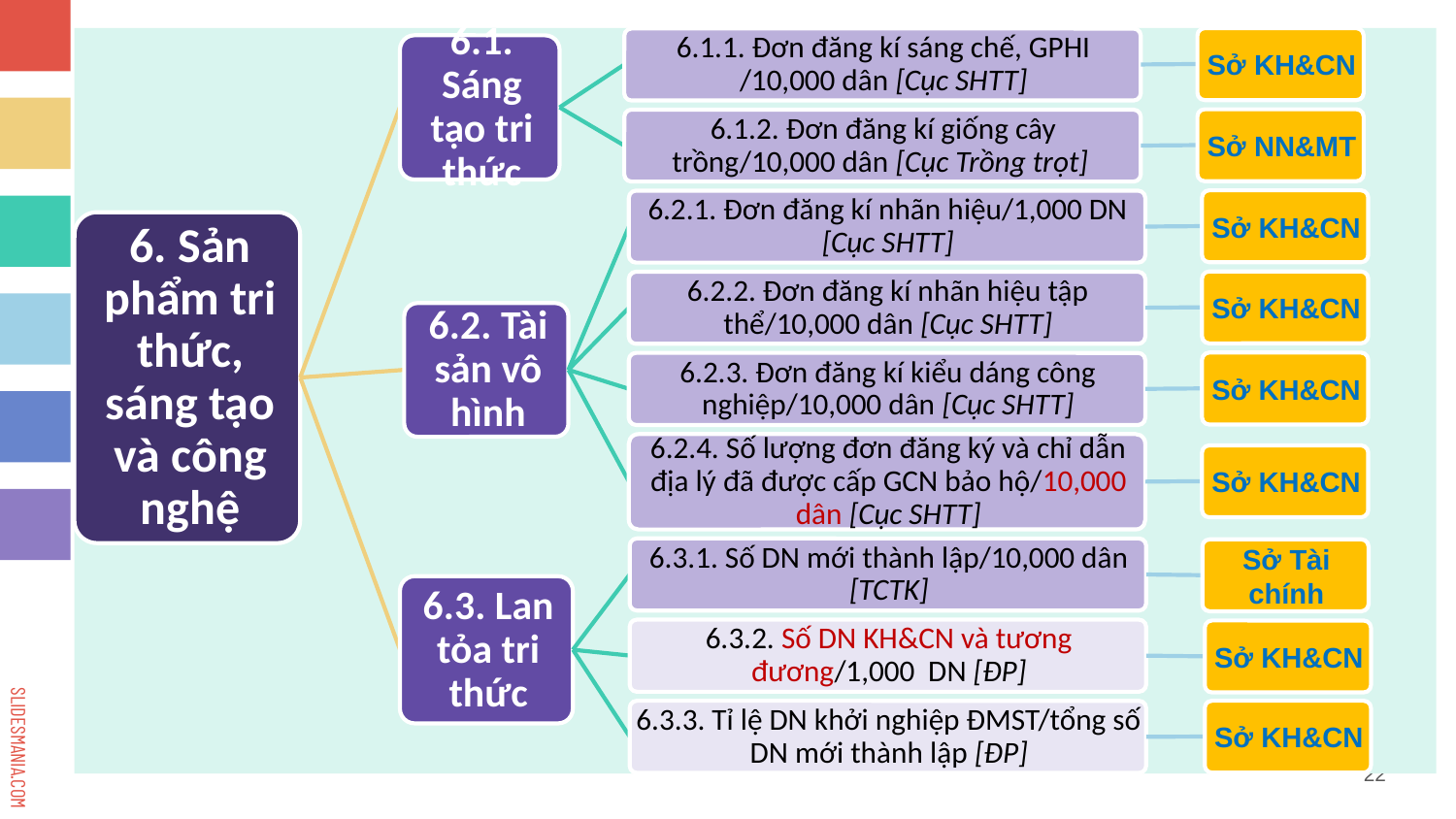

6. Sản phẩm tri thức, sáng tạo và công nghệ

6.1. Sáng tạo tri thức

6.1.1. Đơn đăng kí sáng chế, GPHI /10,000 dân [Cục SHTT]

Sở KH&CN

6.1.2. Đơn đăng kí giống cây trồng/10,000 dân [Cục Trồng trọt]

Sở NN&MT

6.2. Tài sản vô hình

6.2.1. Đơn đăng kí nhãn hiệu/1,000 DN [Cục SHTT]

Sở KH&CN

6.2.2. Đơn đăng kí nhãn hiệu tập thể/10,000 dân [Cục SHTT]

Sở KH&CN

6.2.3. Đơn đăng kí kiểu dáng công nghiệp/10,000 dân [Cục SHTT]

Sở KH&CN

6.2.4. Số lượng đơn đăng ký và chỉ dẫn địa lý đã được cấp GCN bảo hộ/10,000 dân [Cục SHTT]

Sở KH&CN

6.3. Lan tỏa tri thức

6.3.1. Số DN mới thành lập/10,000 dân [TCTK]

Sở Tài chính

6.3.2. Số DN KH&CN và tương đương/1,000  DN [ĐP]

Sở KH&CN

6.3.3. Tỉ lệ DN khởi nghiệp ĐMST/tổng số DN mới thành lập [ĐP]

Sở KH&CN
22